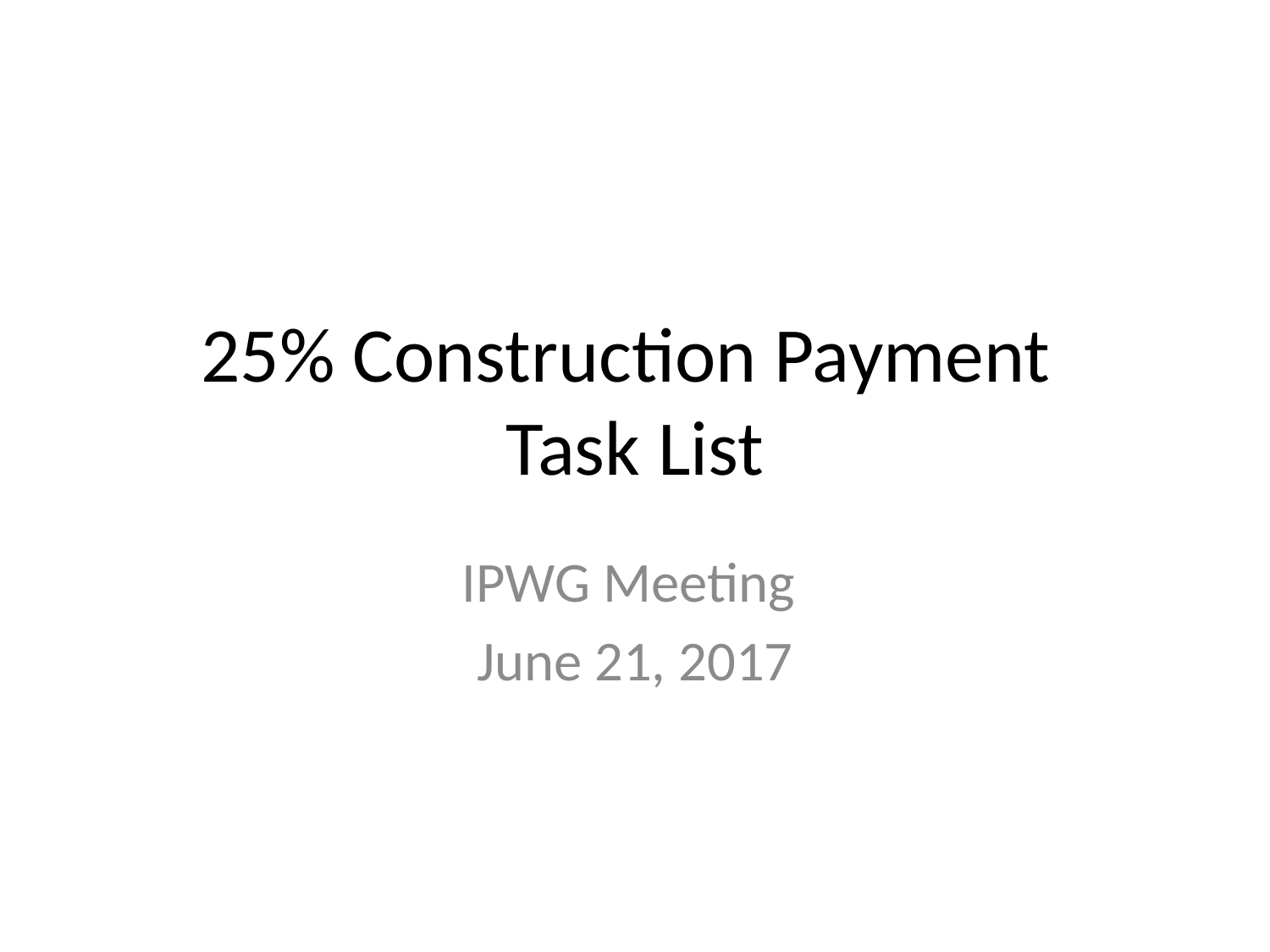

# 25% Construction Payment Task List
IPWG Meeting
June 21, 2017